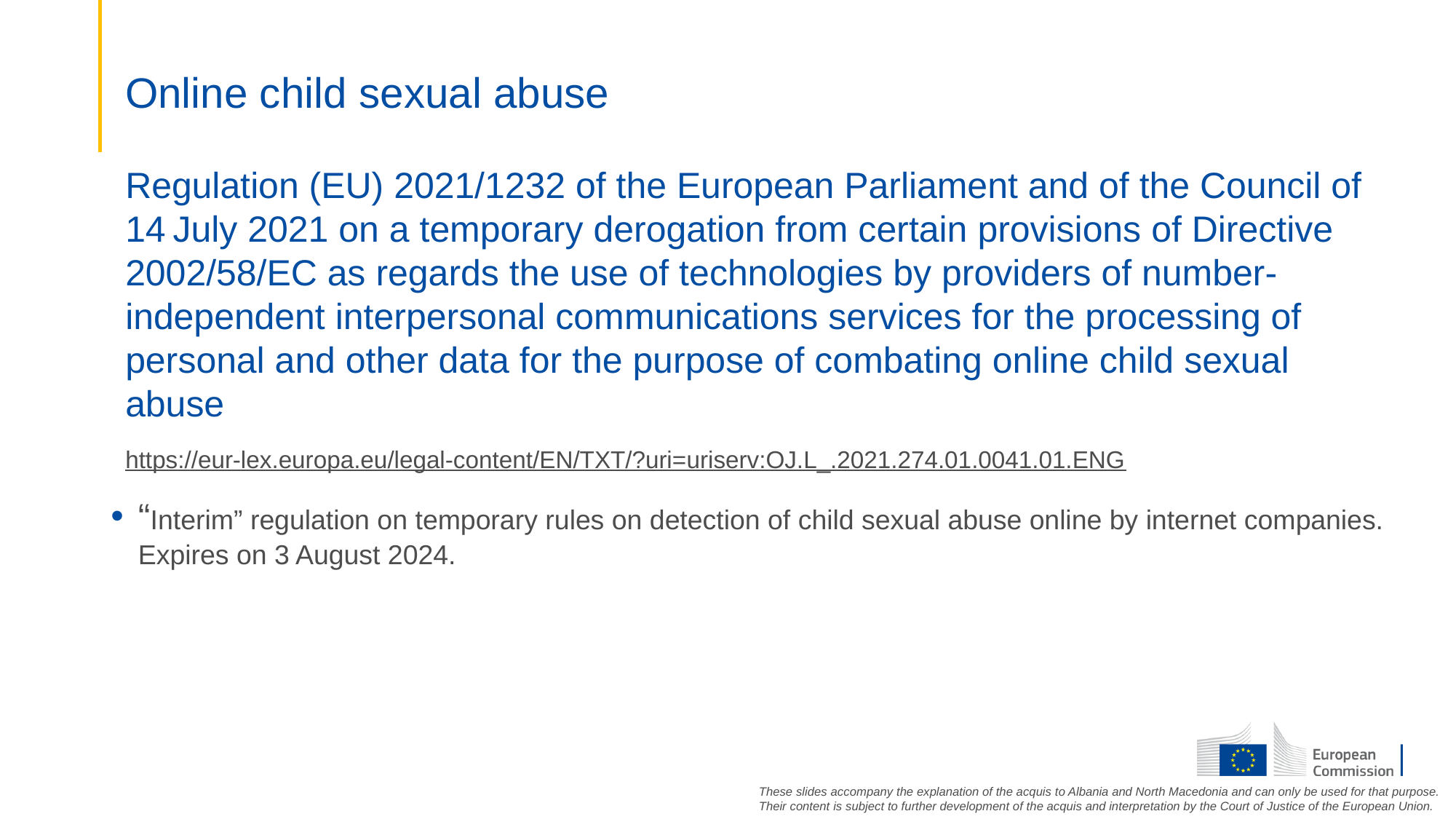

# Online child sexual abuse
Regulation (EU) 2021/1232 of the European Parliament and of the Council of 14 July 2021 on a temporary derogation from certain provisions of Directive 2002/58/EC as regards the use of technologies by providers of number-independent interpersonal communications services for the processing of personal and other data for the purpose of combating online child sexual abuse
https://eur-lex.europa.eu/legal-content/EN/TXT/?uri=uriserv:OJ.L_.2021.274.01.0041.01.ENG
“Interim” regulation on temporary rules on detection of child sexual abuse online by internet companies. Expires on 3 August 2024.